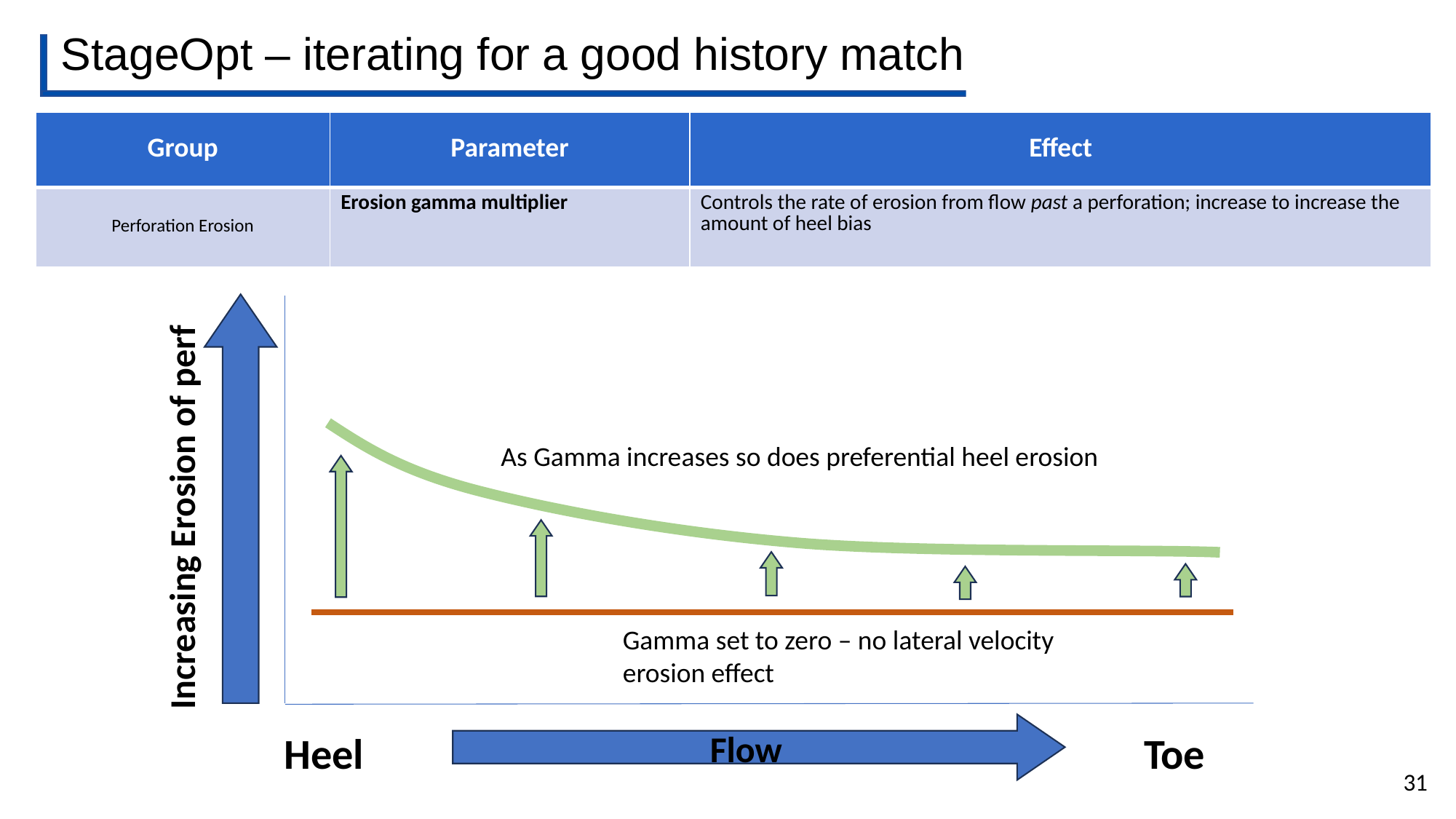

# StageOpt – iterating for a good history match

| Group | Parameter | Effect |
| --- | --- | --- |
| Perforation Erosion | Erosion gamma multiplier | Controls the rate of erosion from flow past a perforation; increase to increase the amount of heel bias |

As Gamma increases so does preferential heel erosion

Increasing Erosion of perf

Gamma set to zero – no lateral velocity erosion effect

Heel
Flow
Toe
31